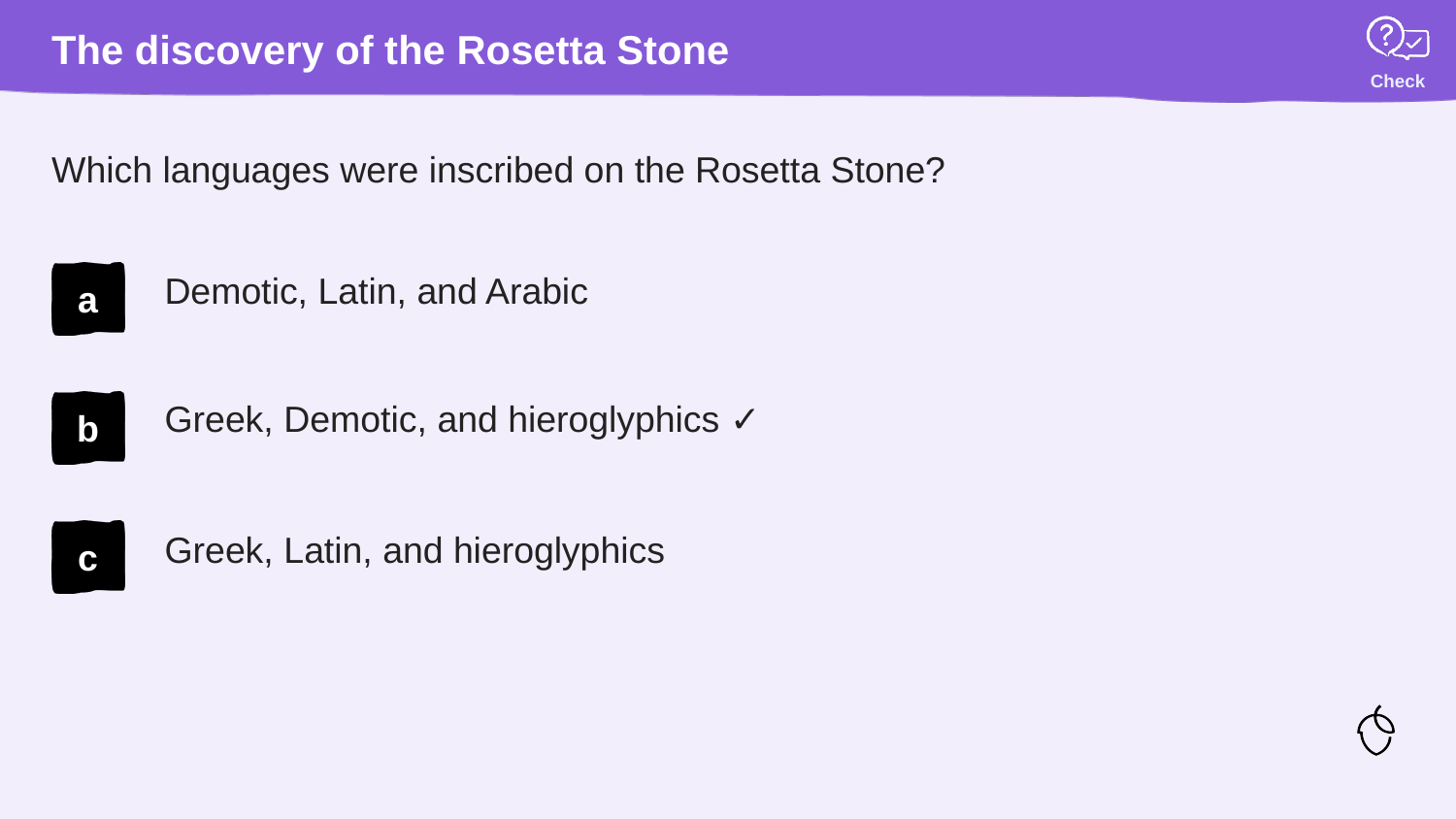

The discovery of the Rosetta Stone
# Which languages were inscribed on the Rosetta Stone?
Demotic, Latin, and Arabic
Greek, Demotic, and hieroglyphics ✓
Greek, Latin, and hieroglyphics